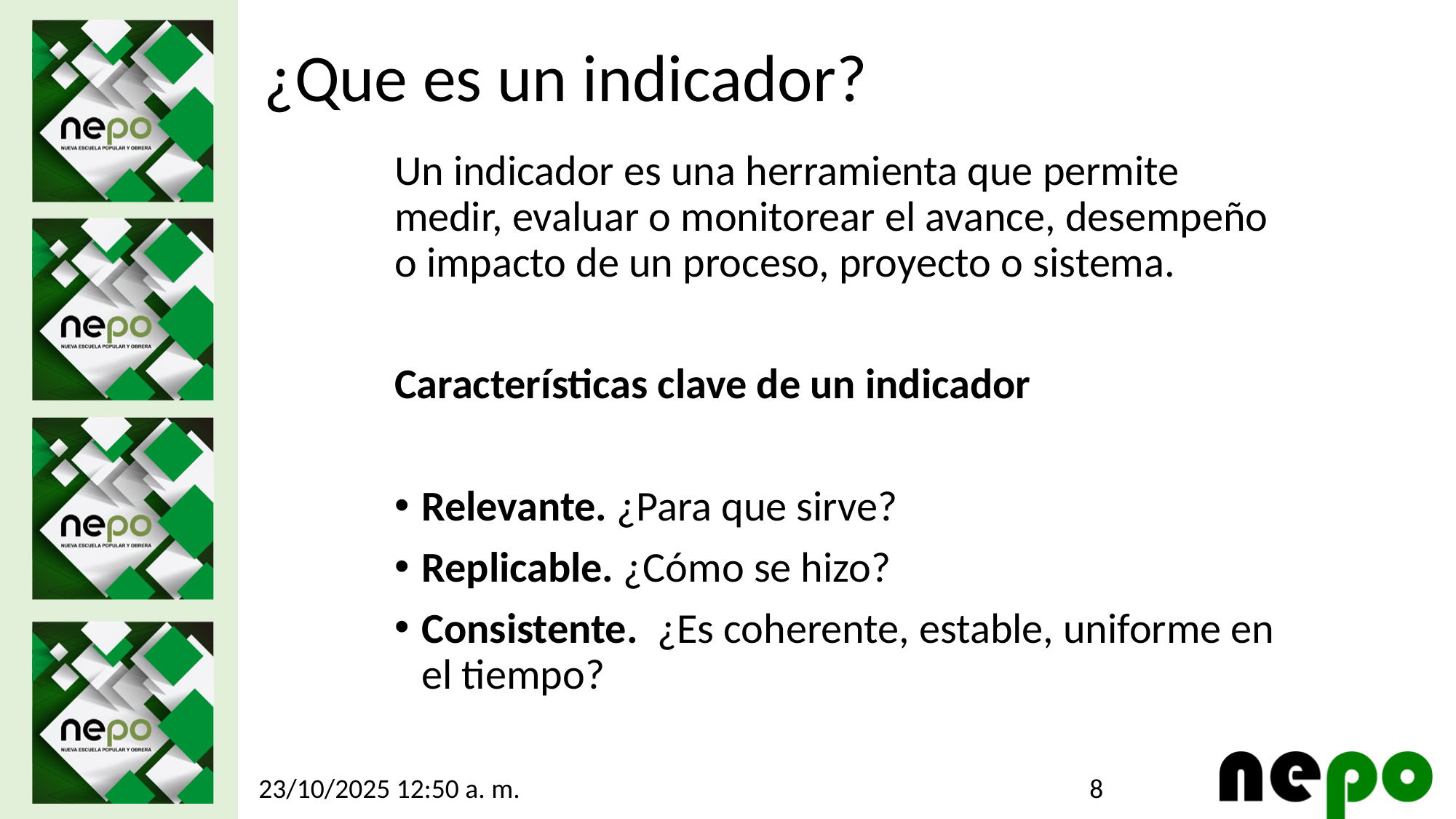

# ¿Que es un indicador?
Un indicador es una herramienta que permite medir, evaluar o monitorear el avance, desempeño o impacto de un proceso, proyecto o sistema.

Características clave de un indicador

Relevante. ¿Para que sirve?
Replicable. ¿Cómo se hizo?
Consistente.  ¿Es coherente, estable, uniforme en el tiempo?
8
23/10/2025 12:50 a. m.